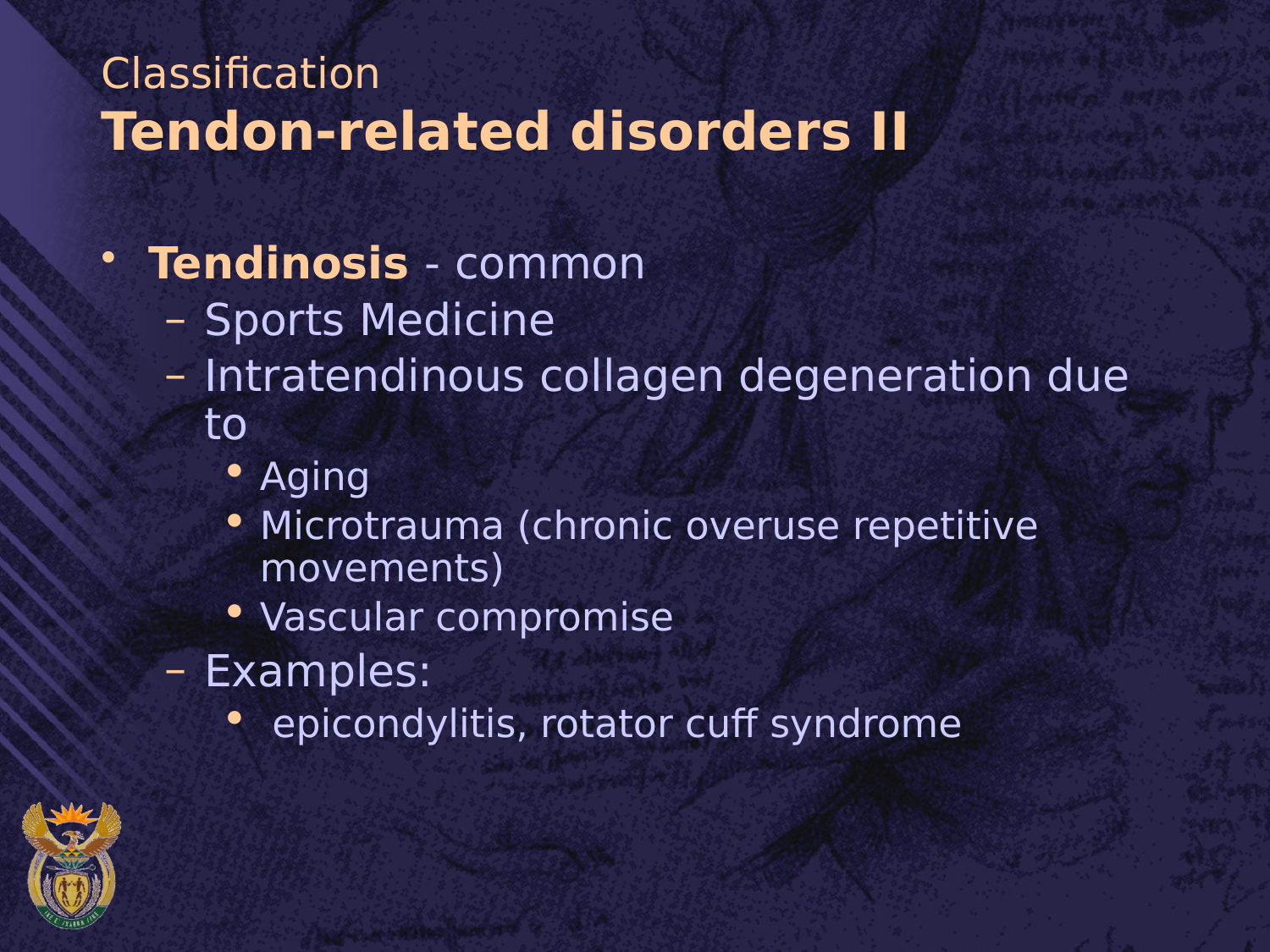

# Classification Tendon-related disorders II
Tendinosis - common
Sports Medicine
Intratendinous collagen degeneration due to
Aging
Microtrauma (chronic overuse repetitive movements)
Vascular compromise
Examples:
 epicondylitis, rotator cuff syndrome